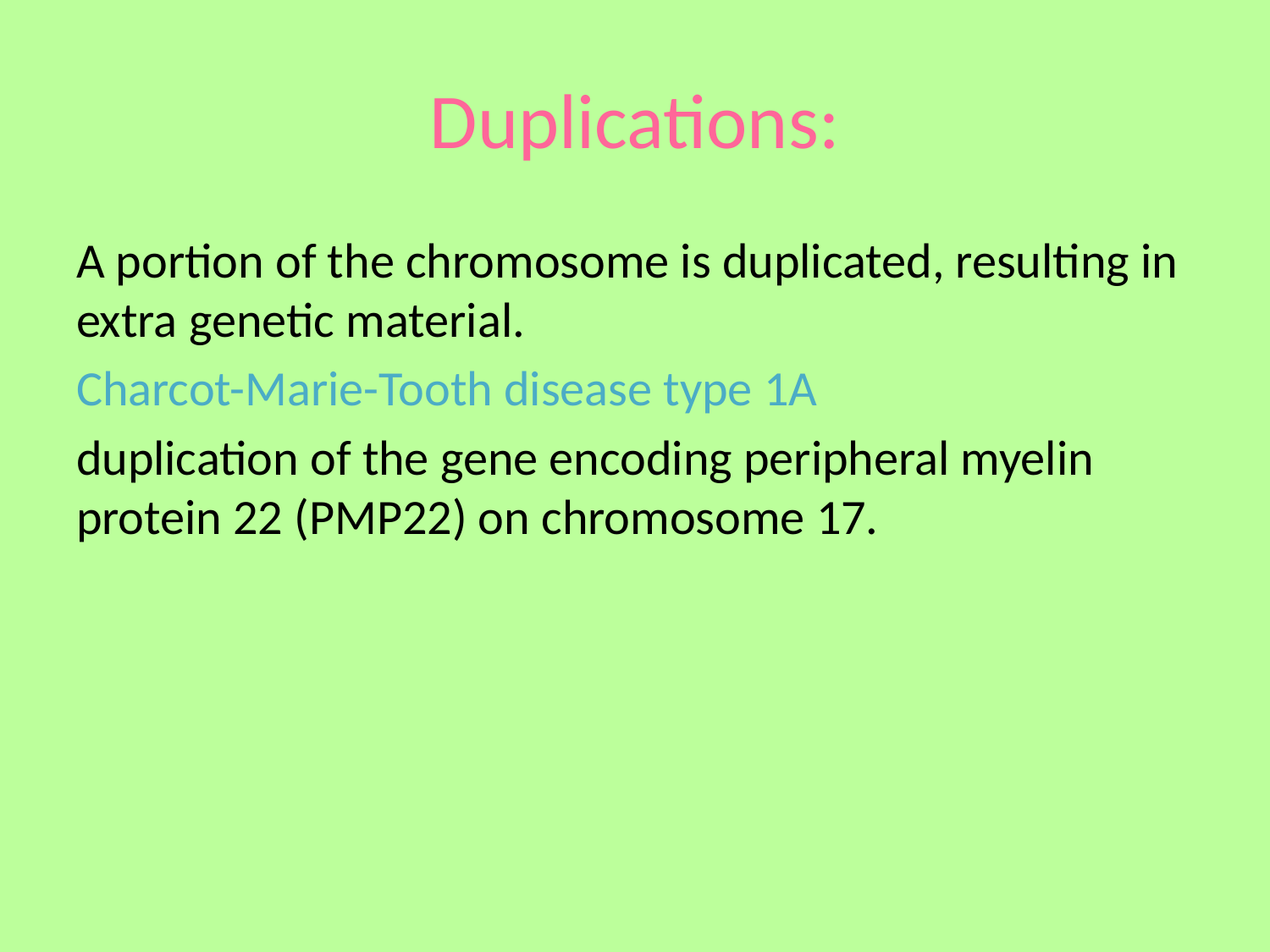

# Duplications:
A portion of the chromosome is duplicated, resulting in extra genetic material.
Charcot-Marie-Tooth disease type 1A
duplication of the gene encoding peripheral myelin protein 22 (PMP22) on chromosome 17.